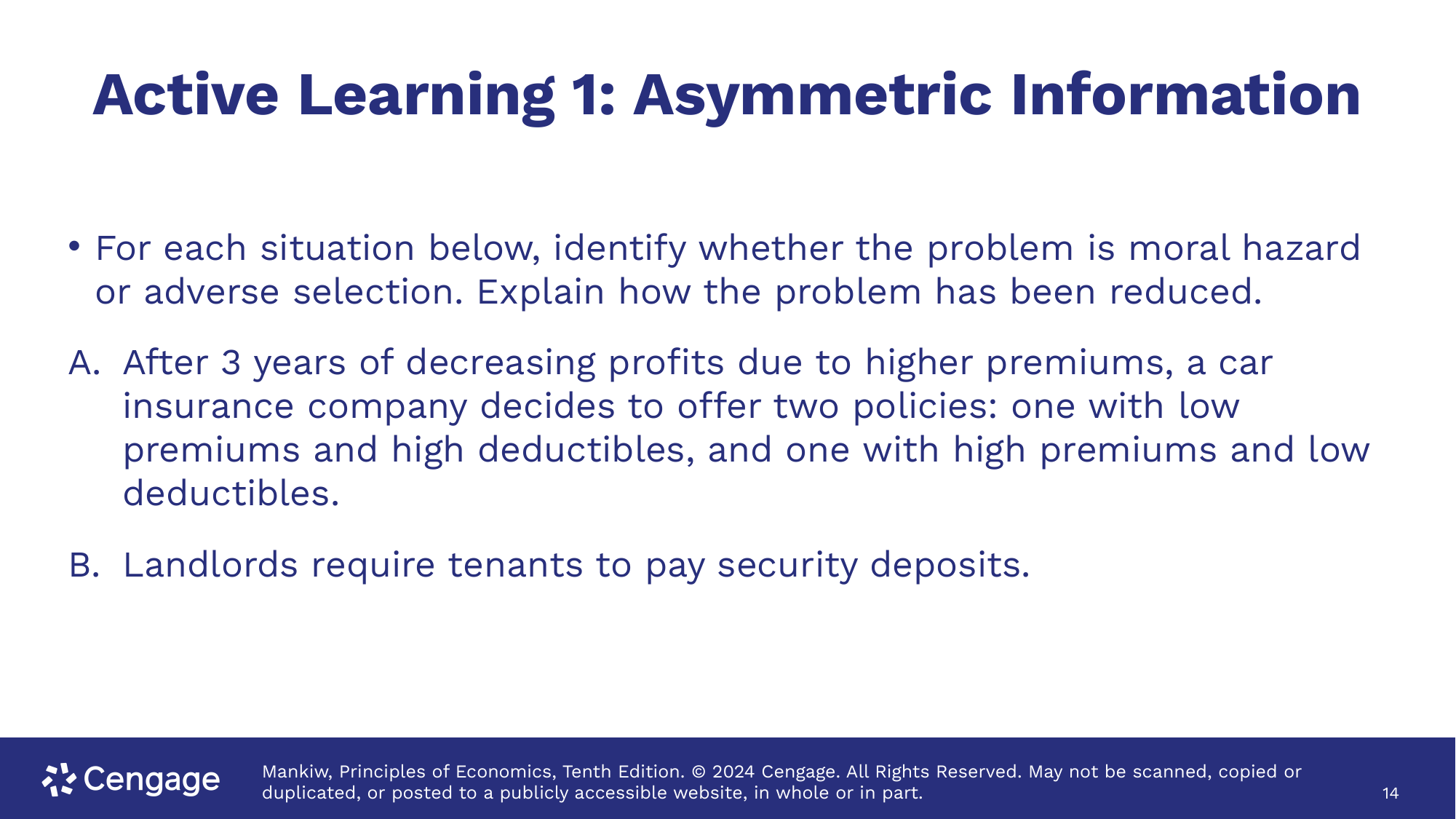

# Active Learning 1: Asymmetric Information
For each situation below, identify whether the problem is moral hazard or adverse selection. Explain how the problem has been reduced.
After 3 years of decreasing profits due to higher premiums, a car insurance company decides to offer two policies: one with low premiums and high deductibles, and one with high premiums and low deductibles.
Landlords require tenants to pay security deposits.